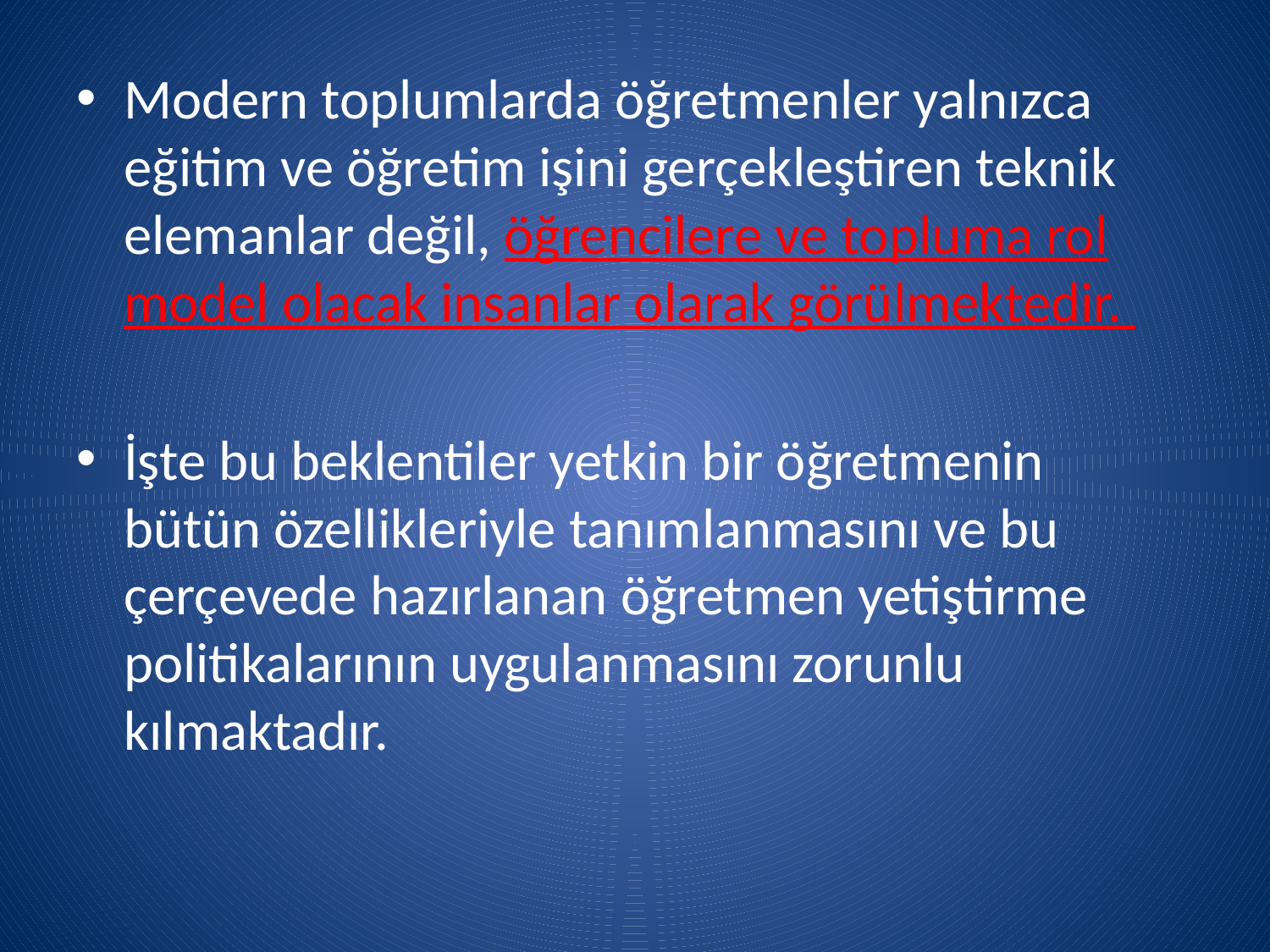

Modern toplumlarda öğretmenler yalnızca eğitim ve öğretim işini gerçekleştiren teknik elemanlar değil, öğrencilere ve topluma rol model olacak insanlar olarak görülmektedir.

İşte bu beklentiler yetkin bir öğretmenin bütün özellikleriyle tanımlanmasını ve bu çerçevede hazırlanan öğretmen yetiştirme politikalarının uygulanmasını zorunlu kılmaktadır.